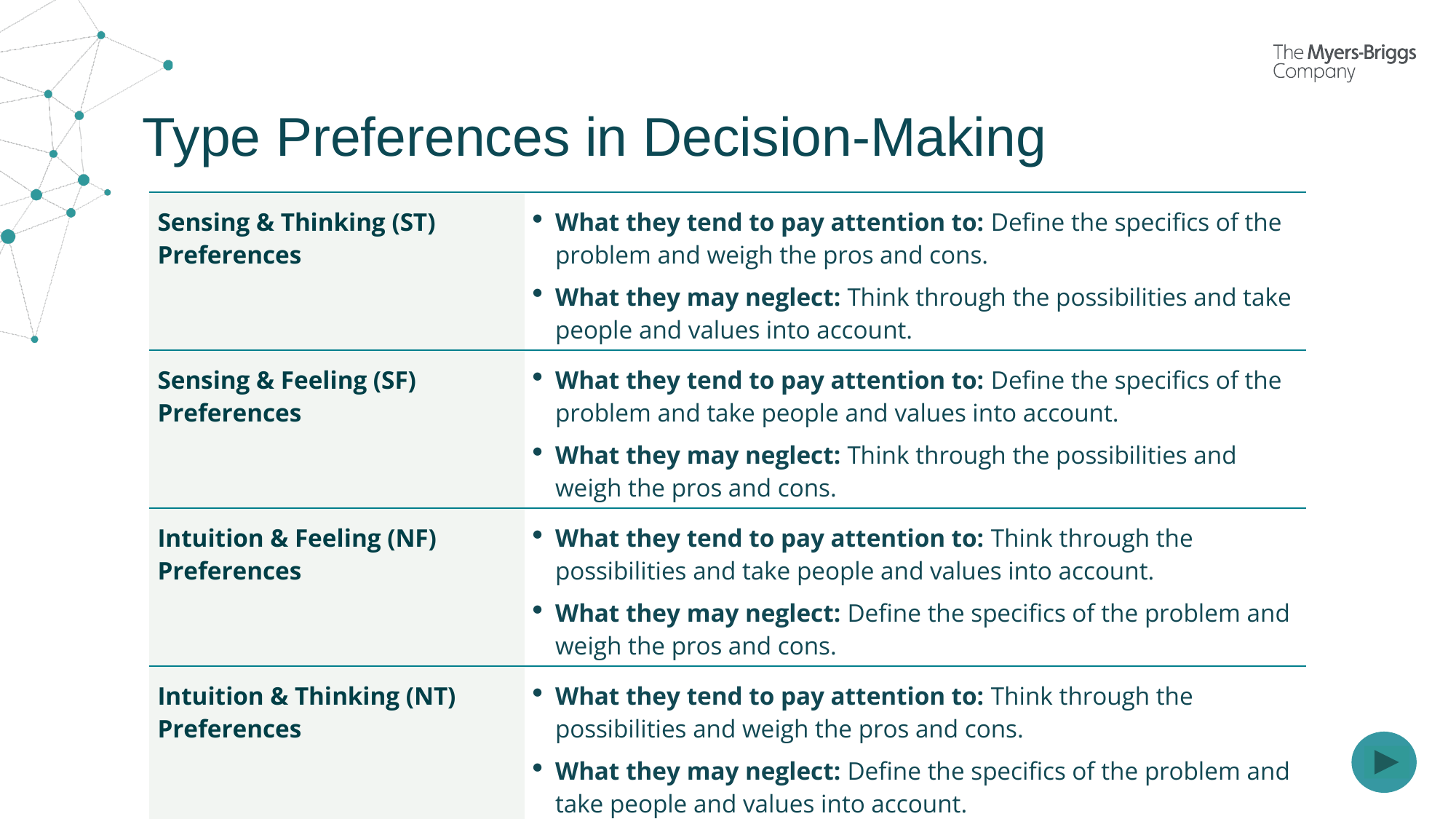

# Type Preferences in Decision-Making
| Sensing & Thinking (ST) Preferences | What they tend to pay attention to: Define the specifics of the problem and weigh the pros and cons.  What they may neglect: Think through the possibilities and take people and values into account. |
| --- | --- |
| Sensing & Feeling (SF) Preferences | What they tend to pay attention to: Define the specifics of the problem and take people and values into account.  What they may neglect: Think through the possibilities and weigh the pros and cons. |
| Intuition & Feeling (NF) Preferences | What they tend to pay attention to: Think through the possibilities and take people and values into account.  What they may neglect: Define the specifics of the problem and weigh the pros and cons. |
| Intuition & Thinking (NT) Preferences | What they tend to pay attention to: Think through the possibilities and weigh the pros and cons. What they may neglect: Define the specifics of the problem and take people and values into account. |